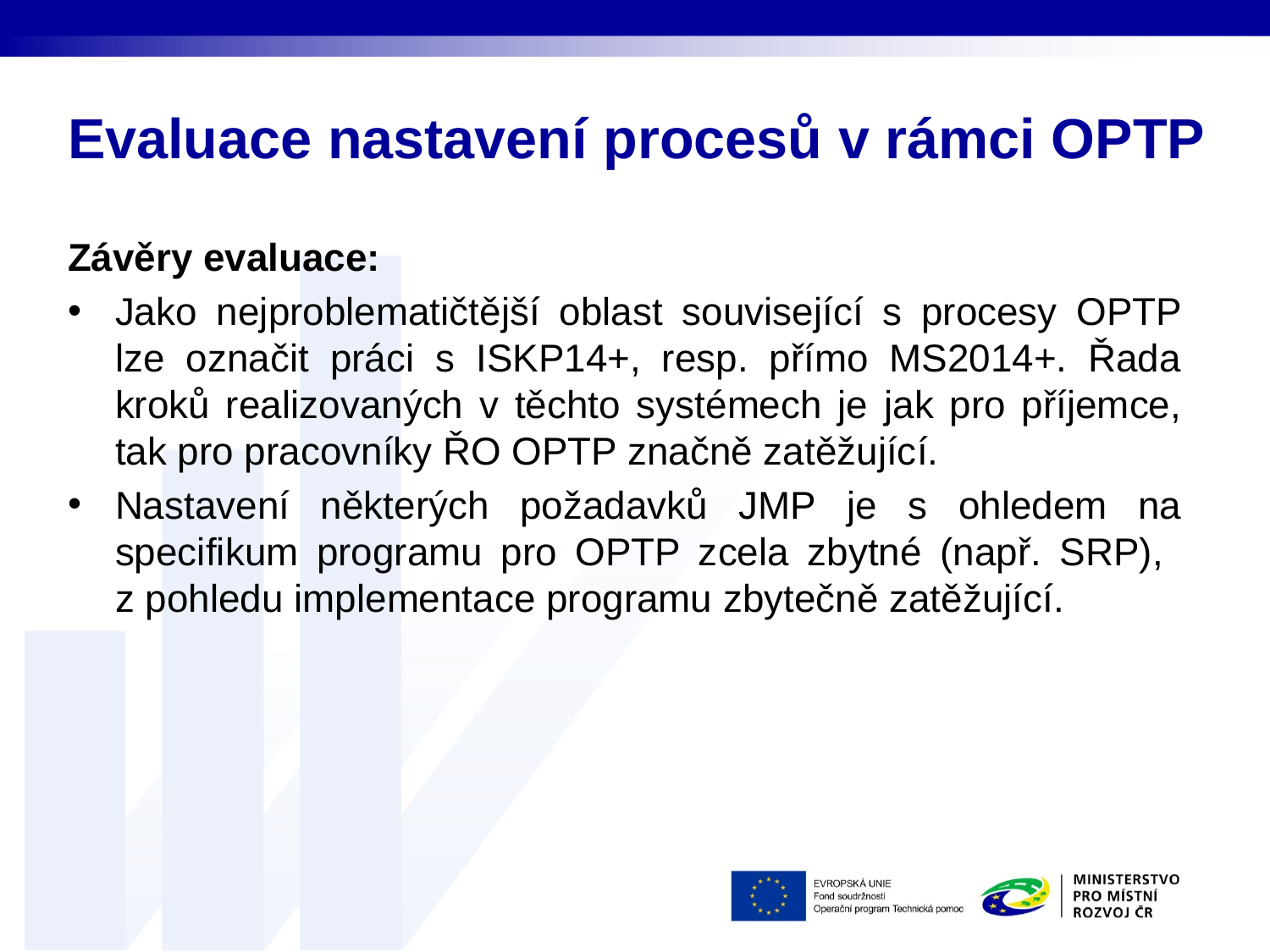

# Evaluace nastavení procesů v rámci OPTP
Závěry evaluace:
Jako nejproblematičtější oblast související s procesy OPTP lze označit práci s ISKP14+, resp. přímo MS2014+. Řada kroků realizovaných v těchto systémech je jak pro příjemce, tak pro pracovníky ŘO OPTP značně zatěžující.
Nastavení některých požadavků JMP je s ohledem na specifikum programu pro OPTP zcela zbytné (např. SRP),
z pohledu implementace programu zbytečně zatěžující.